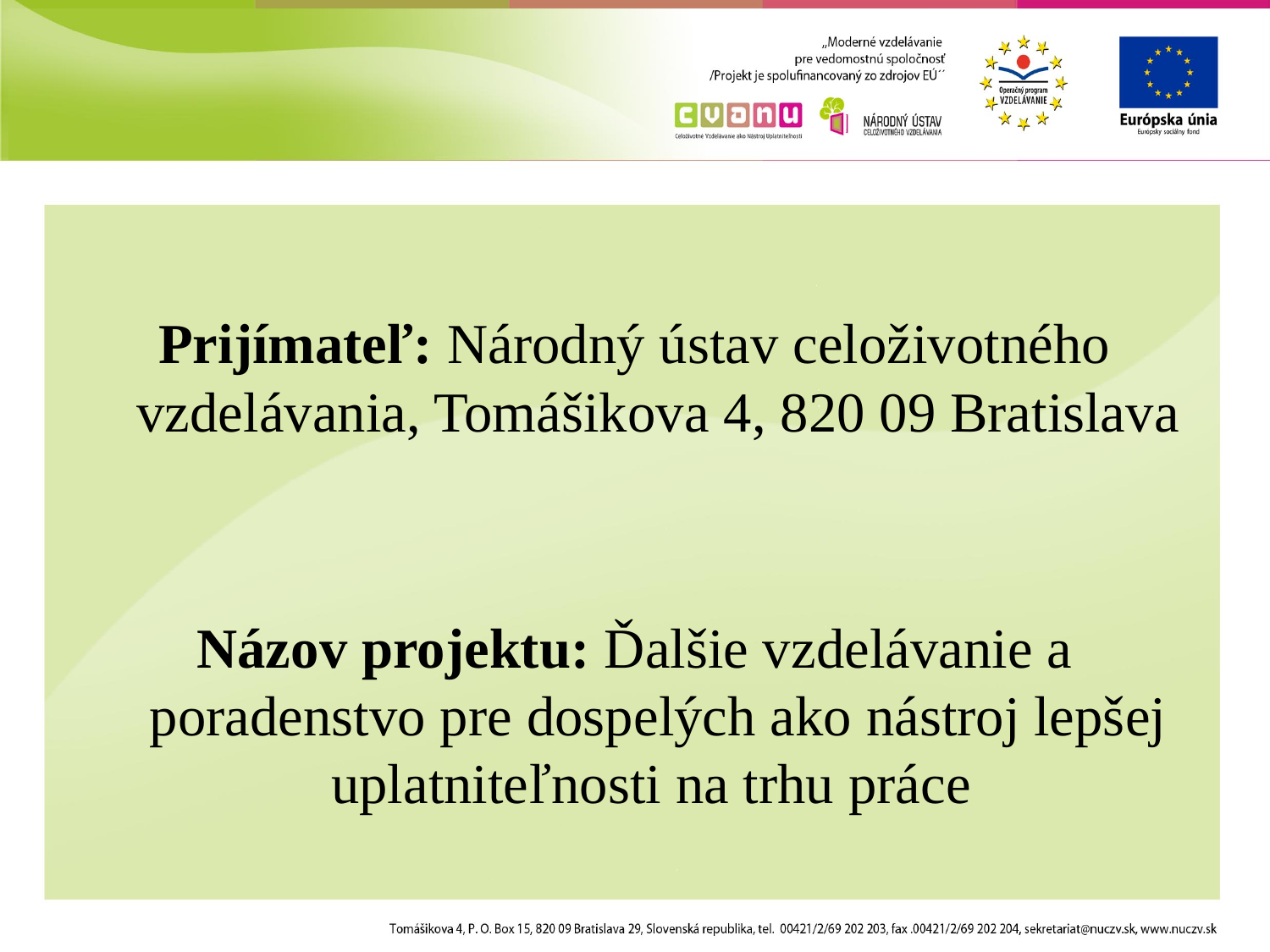

Prijímateľ: Národný ústav celoživotného vzdelávania, Tomášikova 4, 820 09 Bratislava

Názov projektu: Ďalšie vzdelávanie a poradenstvo pre dospelých ako nástroj lepšej uplatniteľnosti na trhu práce